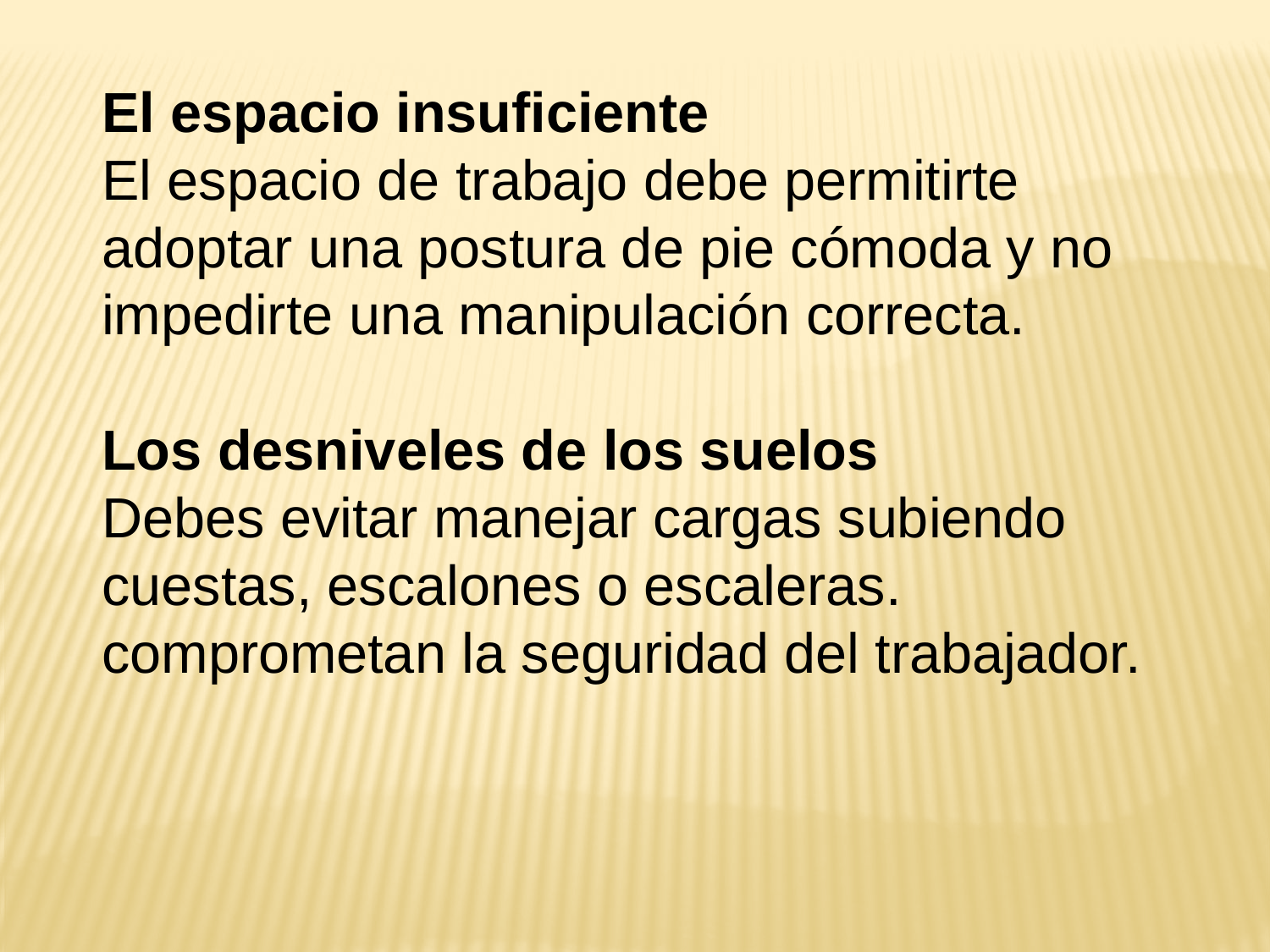

El espacio insuficiente
El espacio de trabajo debe permitirte adoptar una postura de pie cómoda y no impedirte una manipulación correcta.

Los desniveles de los suelos
Debes evitar manejar cargas subiendo cuestas, escalones o escaleras. comprometan la seguridad del trabajador.